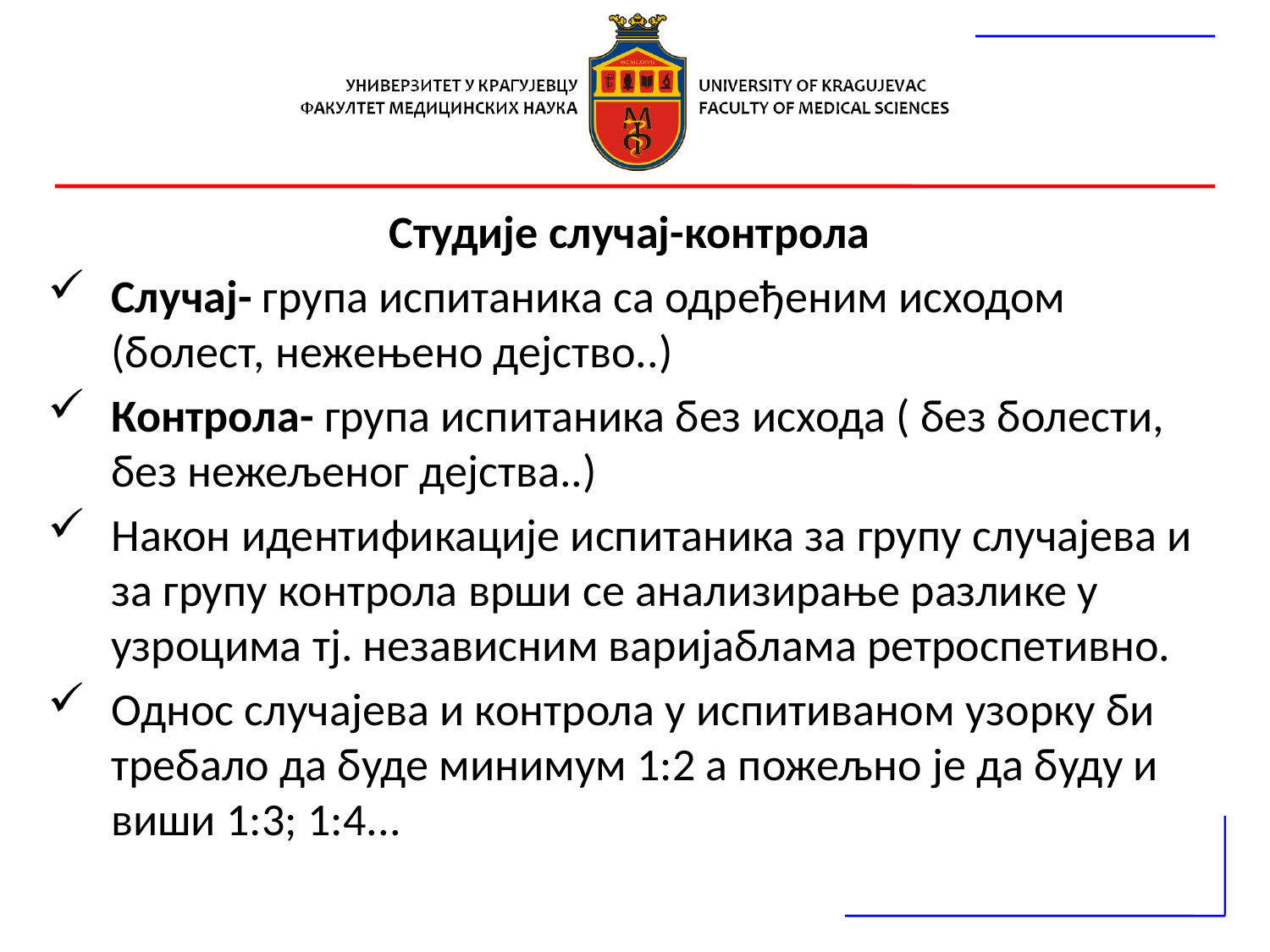

Студије случај-контрола
Случај- група испитаника са одређеним исходом (болест, нежењено дејство..)
Контрола- група испитаника без исхода ( без болести, без нежељеног дејства..)
Након идентификације испитаника за групу случајева и за групу контрола врши се анализирање разлике у узроцима тј. независним варијаблама ретроспетивно.
Однос случајева и контрола у испитиваном узорку би требало да буде минимум 1:2 а пожељно је да буду и виши 1:3; 1:4...
#